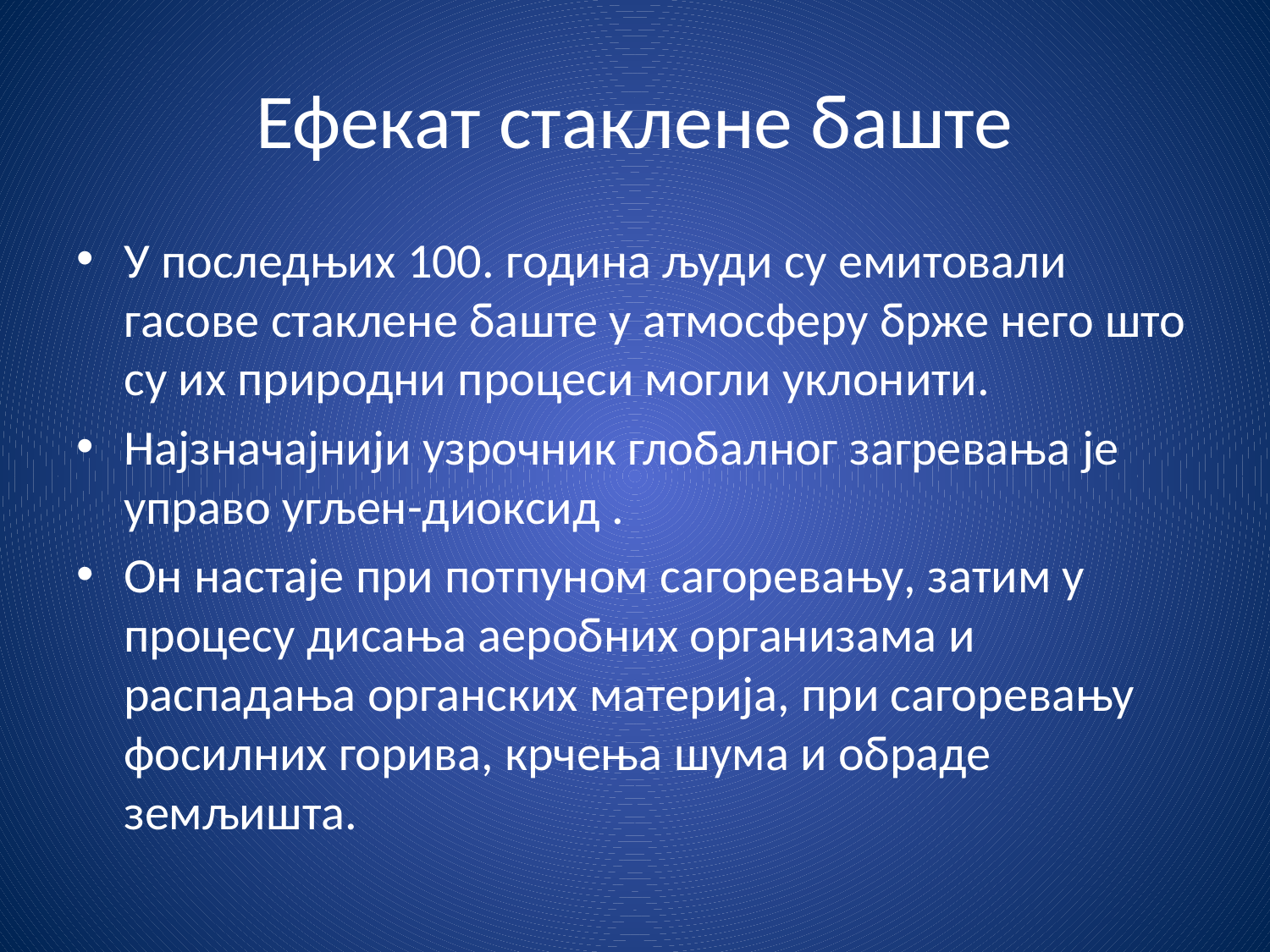

# Ефекат стаклене баште
У последњих 100. година људи су емитовали гасове стаклене баште у атмосферу брже него што су их природни процеси могли уклонити.
Најзначајнији узрочник глобалног загревања је управо угљен-диоксид .
Он настаје при потпуном сагоревању, затим у процесу дисања аеробних организама и распадања органских материја, при сагоревању фосилних горива, крчења шума и обраде земљишта.